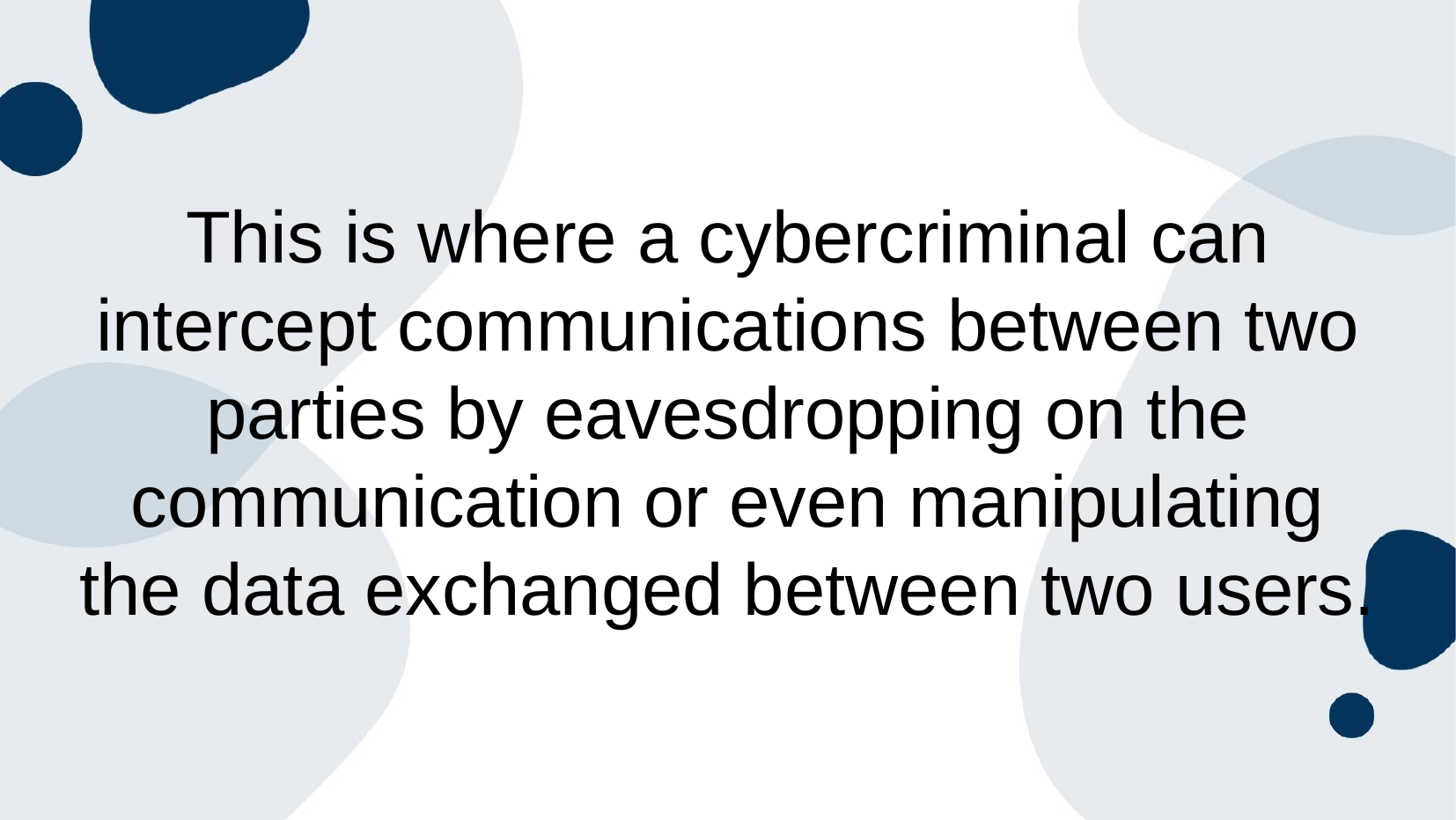

# This is where a cybercriminal can intercept communications between two parties by eavesdropping on the communication or even manipulating the data exchanged between two users.